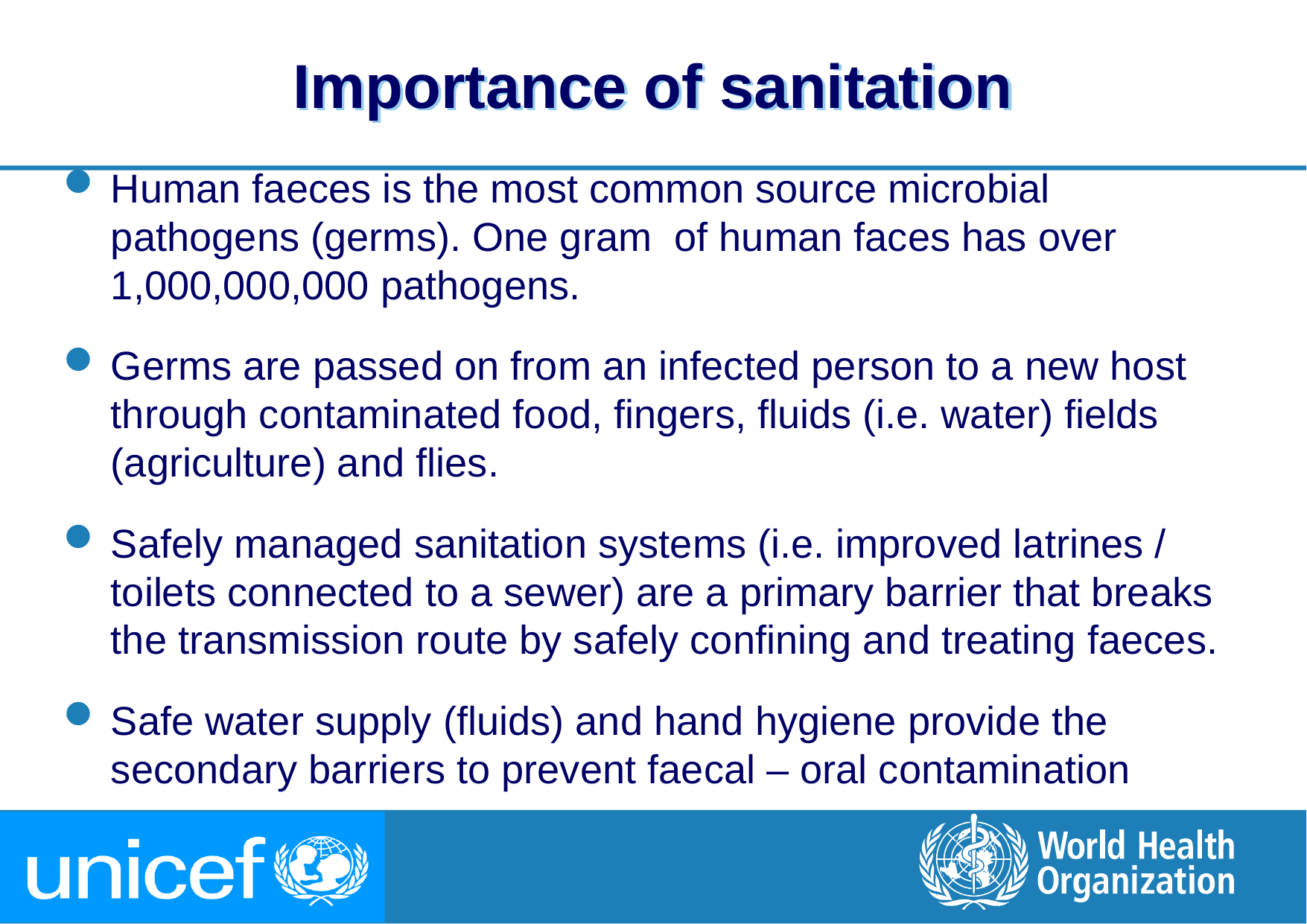

# Importance of sanitation
Human faeces is the most common source microbial pathogens (germs). One gram  of human faces has over 1,000,000,000 pathogens.
Germs are passed on from an infected person to a new host through contaminated food, fingers, fluids (i.e. water) fields (agriculture) and flies.
Safely managed sanitation systems (i.e. improved latrines / toilets connected to a sewer) are a primary barrier that breaks the transmission route by safely confining and treating faeces.
Safe water supply (fluids) and hand hygiene provide the secondary barriers to prevent faecal – oral contamination